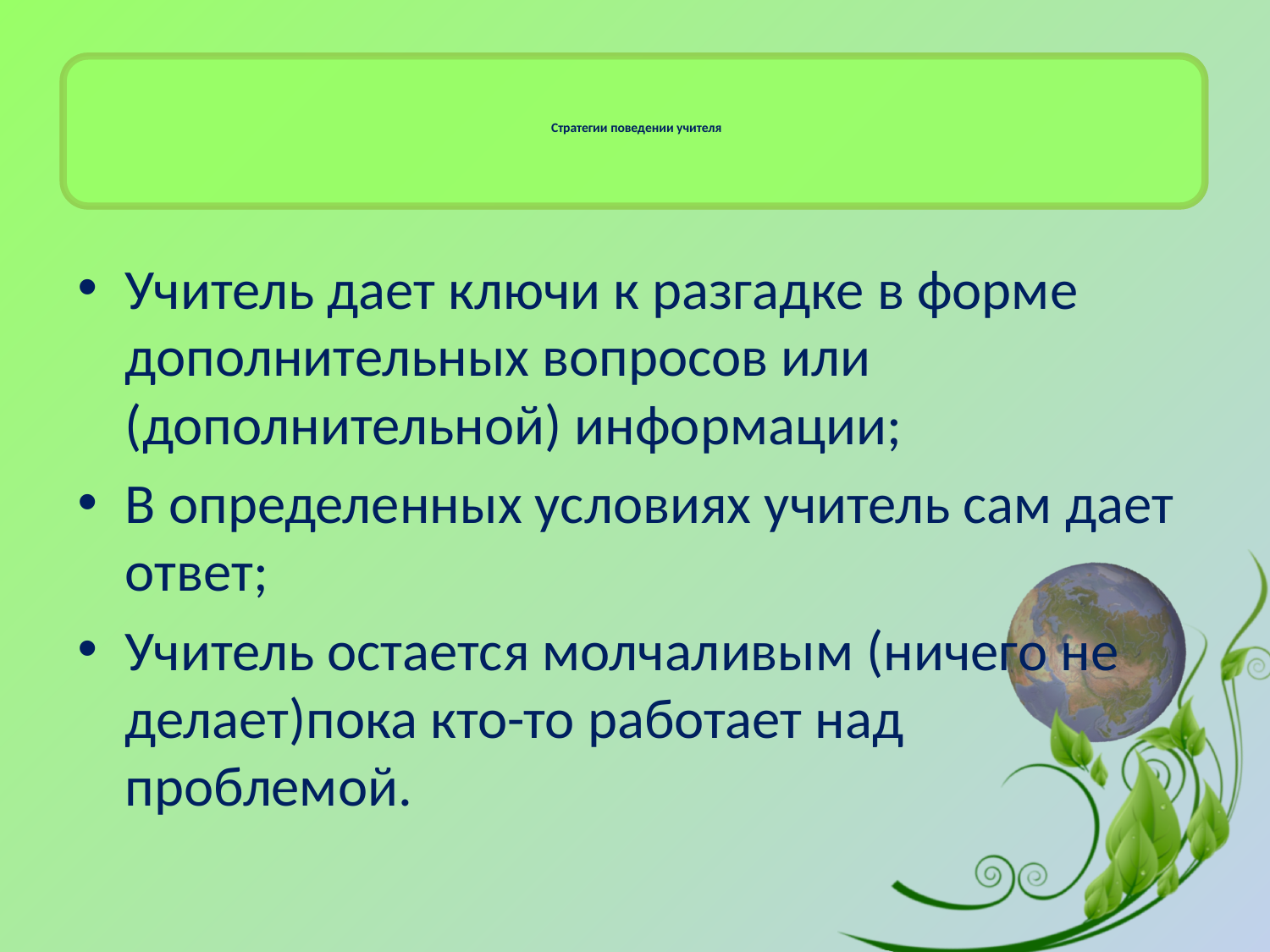

# Стратегии поведении учителя
Учитель дает ключи к разгадке в форме дополнительных вопросов или (дополнительной) информации;
В определенных условиях учитель сам дает ответ;
Учитель остается молчаливым (ничего не делает)пока кто-то работает над проблемой.